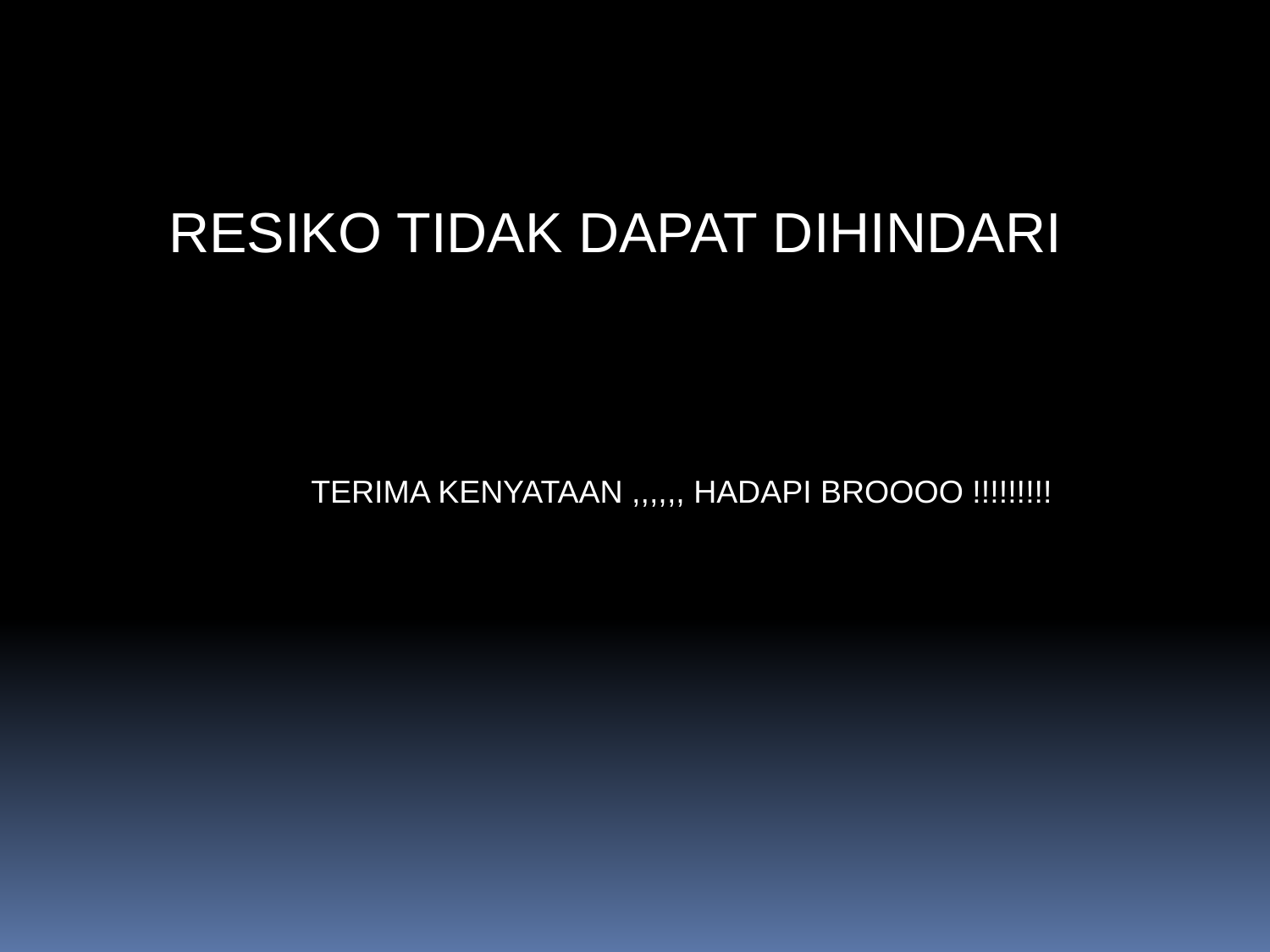

RESIKO TIDAK DAPAT DIHINDARI
TERIMA KENYATAAN ,,,,,, HADAPI BROOOO !!!!!!!!!